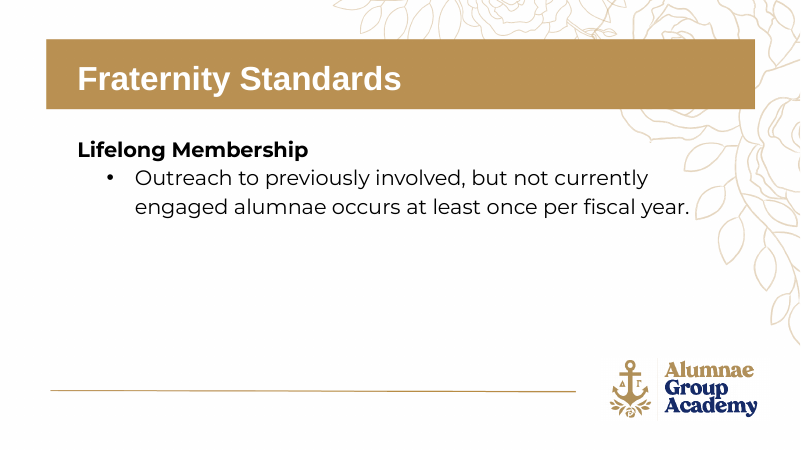

Fraternity Standards
Lifelong Membership
Outreach to previously involved, but not currently engaged alumnae occurs at least once per fiscal year.